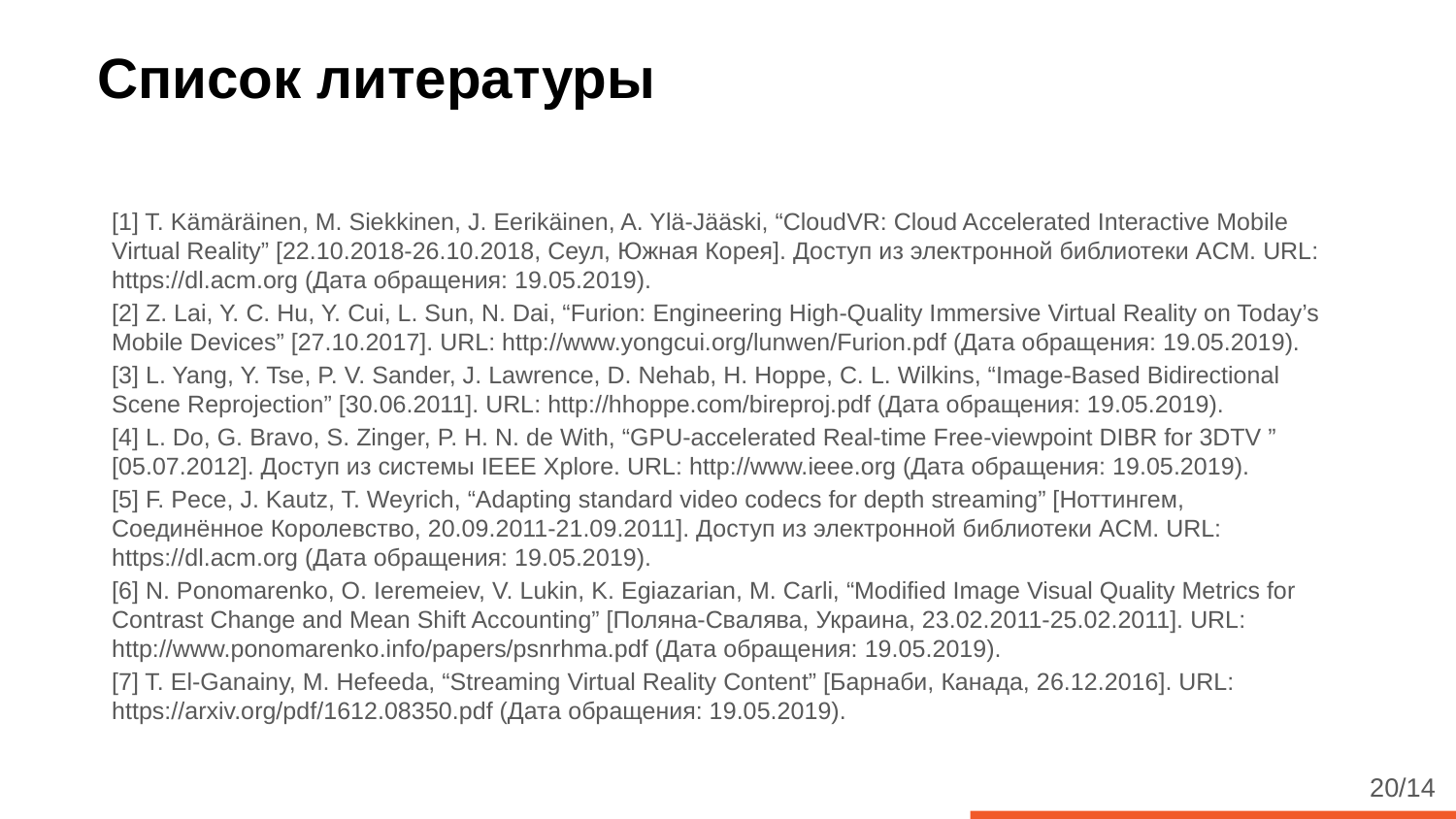

# Список литературы
[1] T. Kämäräinen, M. Siekkinen, J. Eerikäinen, A. Ylä-Jääski, “CloudVR: Cloud Accelerated Interactive Mobile Virtual Reality” [22.10.2018-26.10.2018, Сеул, Южная Корея]. Доступ из электронной библиотеки ACM. URL: https://dl.acm.org (Дата обращения: 19.05.2019).
[2] Z. Lai, Y. C. Hu, Y. Cui, L. Sun, N. Dai, “Furion: Engineering High-Quality Immersive Virtual Reality on Today’s Mobile Devices” [27.10.2017]. URL: http://www.yongcui.org/lunwen/Furion.pdf (Дата обращения: 19.05.2019).
[3] L. Yang, Y. Tse, P. V. Sander, J. Lawrence, D. Nehab, H. Hoppe, C. L. Wilkins, “Image-Based Bidirectional Scene Reprojection” [30.06.2011]. URL: http://hhoppe.com/bireproj.pdf (Дата обращения: 19.05.2019).
[4] L. Do, G. Bravo, S. Zinger, P. H. N. de With, “GPU-accelerated Real-time Free-viewpoint DIBR for 3DTV ” [05.07.2012]. Доступ из системы IEEE Xplore. URL: http://www.ieee.org (Дата обращения: 19.05.2019).
[5] F. Pece, J. Kautz, T. Weyrich, “Adapting standard video codecs for depth streaming” [Ноттингем, Соединённое Королевство, 20.09.2011-21.09.2011]. Доступ из электронной библиотеки ACM. URL: https://dl.acm.org (Дата обращения: 19.05.2019).
[6] N. Ponomarenko, O. Ieremeiev, V. Lukin, K. Egiazarian, M. Carli, “Modified Image Visual Quality Metrics for Contrast Change and Mean Shift Accounting” [Поляна-Свалява, Украина, 23.02.2011-25.02.2011]. URL: http://www.ponomarenko.info/papers/psnrhma.pdf (Дата обращения: 19.05.2019).
[7] T. El-Ganainy, M. Hefeeda, “Streaming Virtual Reality Content” [Барнаби, Канада, 26.12.2016]. URL: https://arxiv.org/pdf/1612.08350.pdf (Дата обращения: 19.05.2019).

20/14